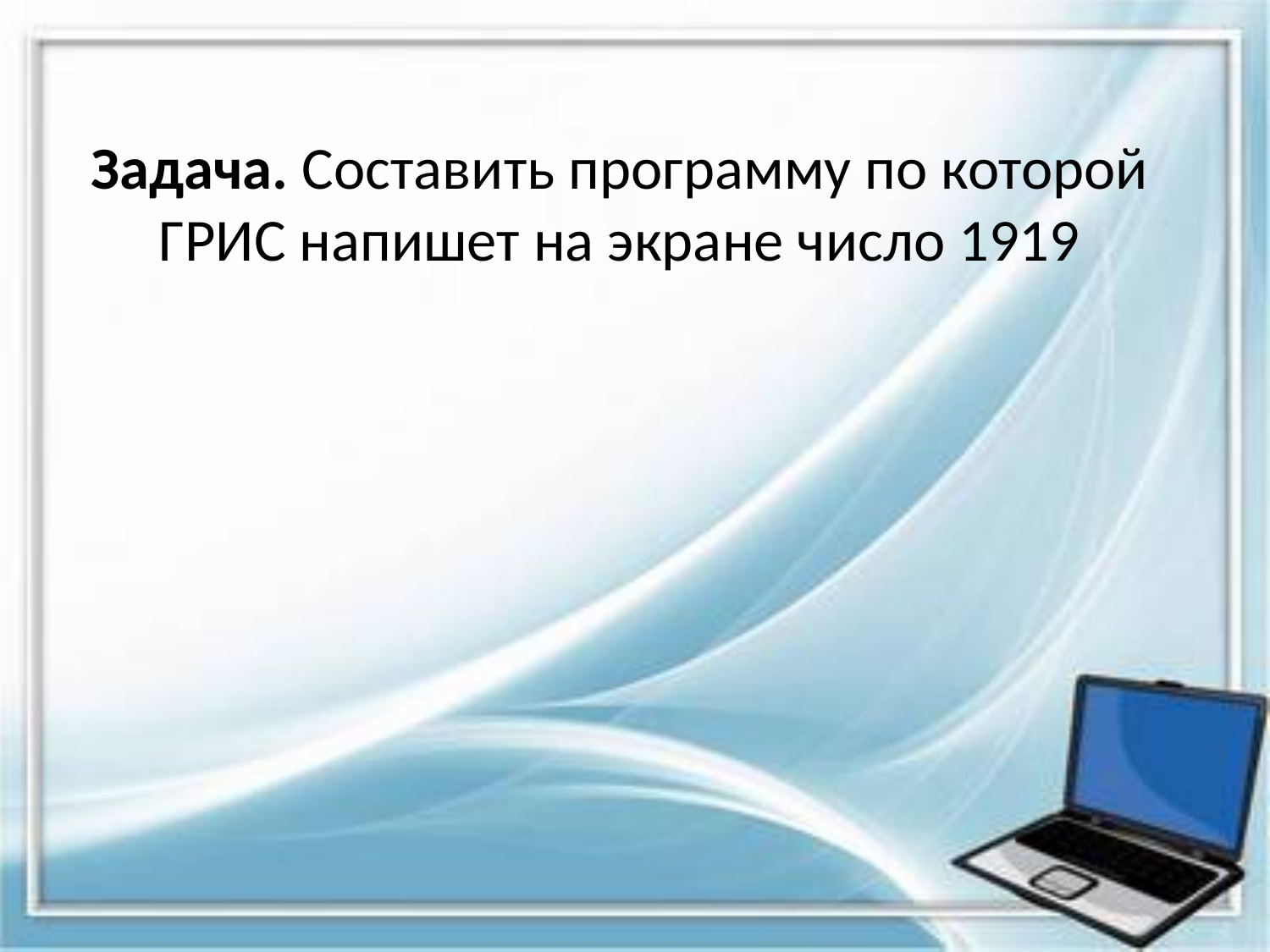

# Задача. Составить программу по которой ГРИС напишет на экране число 1919